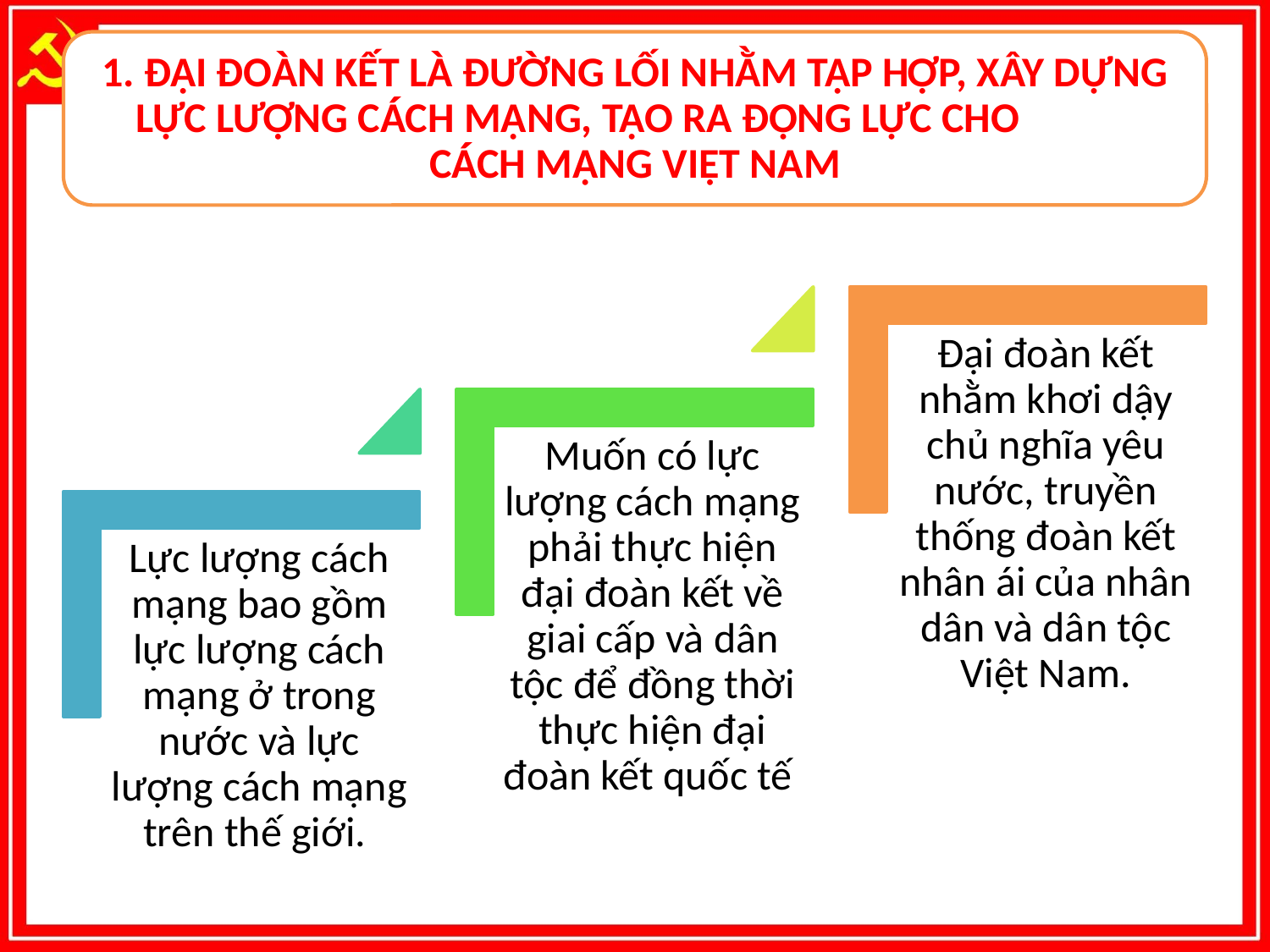

1. ĐẠI ĐOÀN KẾT LÀ ĐƯỜNG LỐI NHẰM TẬP HỢP, XÂY DỰNG LỰC LƯỢNG CÁCH MẠNG, TẠO RA ĐỘNG LỰC CHO             CÁCH MẠNG VIỆT NAM

Đại đoàn kết nhằm khơi dậy chủ nghĩa yêu nước, truyền thống đoàn kết nhân ái của nhân dân và dân tộc Việt Nam.

Muốn có lực lượng cách mạng phải thực hiện đại đoàn kết về giai cấp và dân tộc để đồng thời thực hiện đại đoàn kết quốc tế

Lực lượng cách mạng bao gồm lực lượng cách mạng ở trong nước và lực lượng cách mạng trên thế giới.